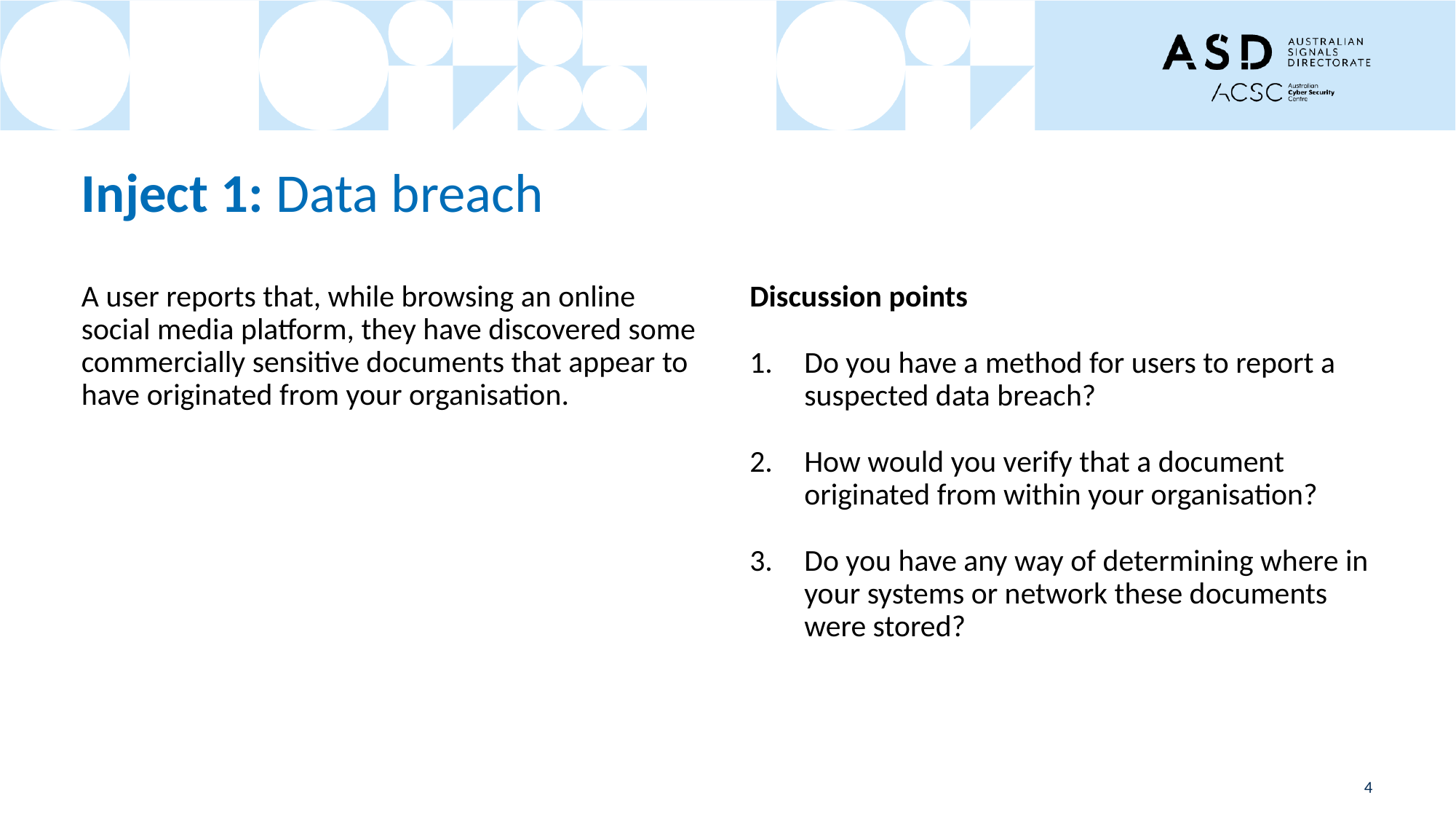

# Inject 1: Data breach
A user reports that, while browsing an online social media platform, they have discovered some commercially sensitive documents that appear to have originated from your organisation.
Discussion points
Do you have a method for users to report a suspected data breach?
How would you verify that a document originated from within your organisation?
Do you have any way of determining where in your systems or network these documents were stored?

4